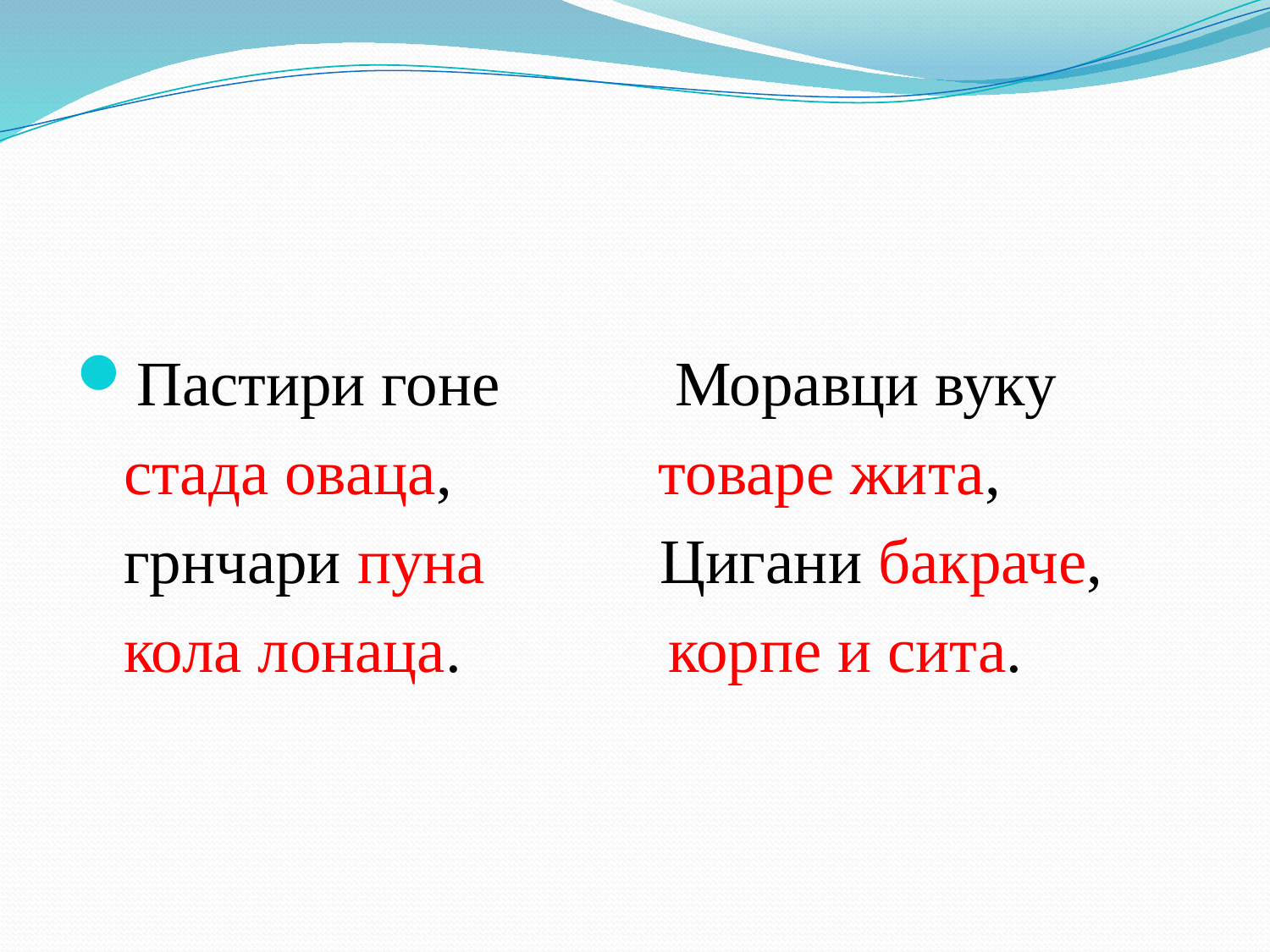

#

Пастири гоне           Моравци вуку
   стада оваца,             товаре жита,
   грнчари пуна           Цигани бакраче,
   кола лонаца.             корпе и сита.